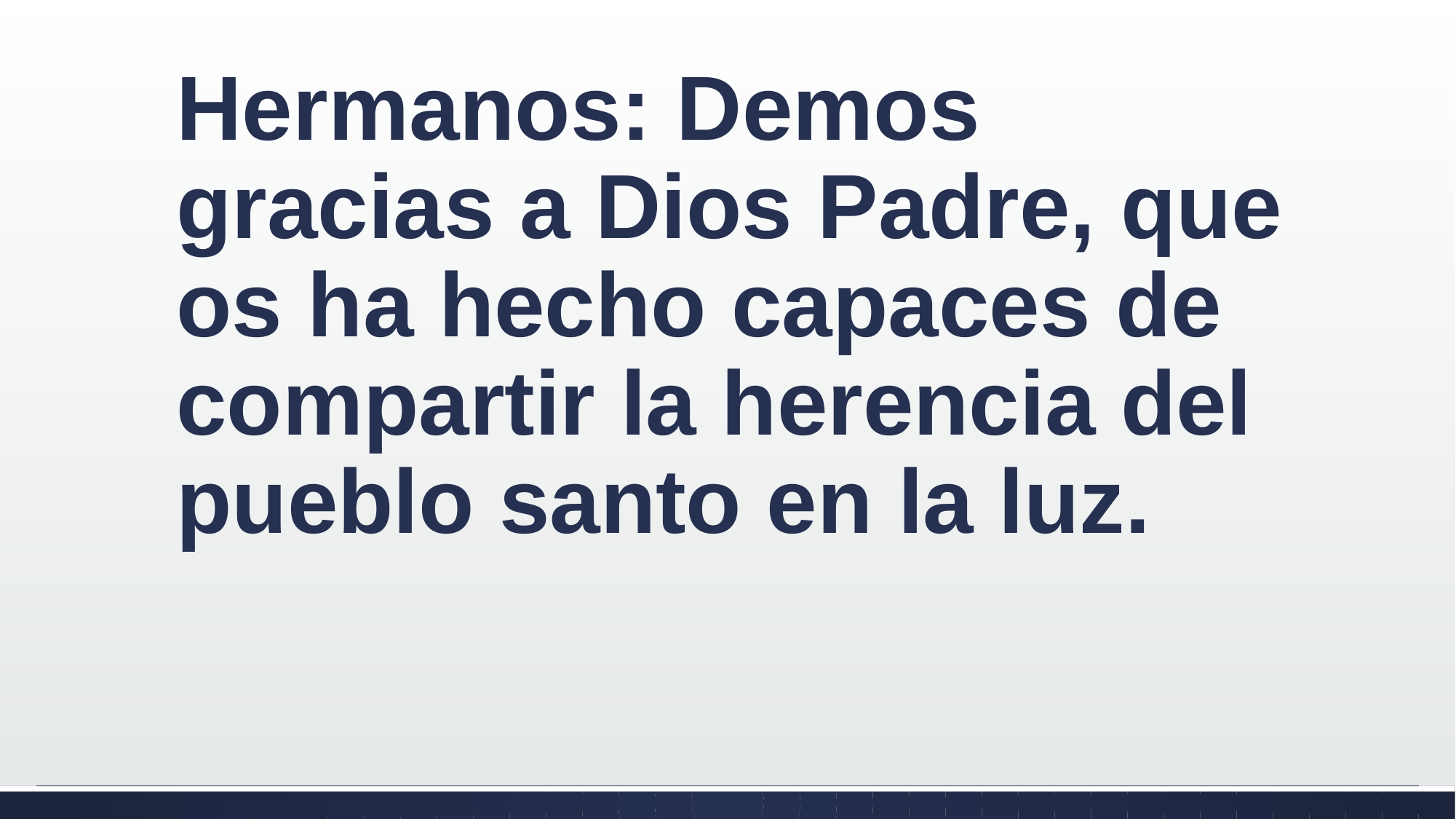

#
Hermanos: Demos gracias a Dios Padre, que os ha hecho capaces de compartir la herencia del pueblo santo en la luz.